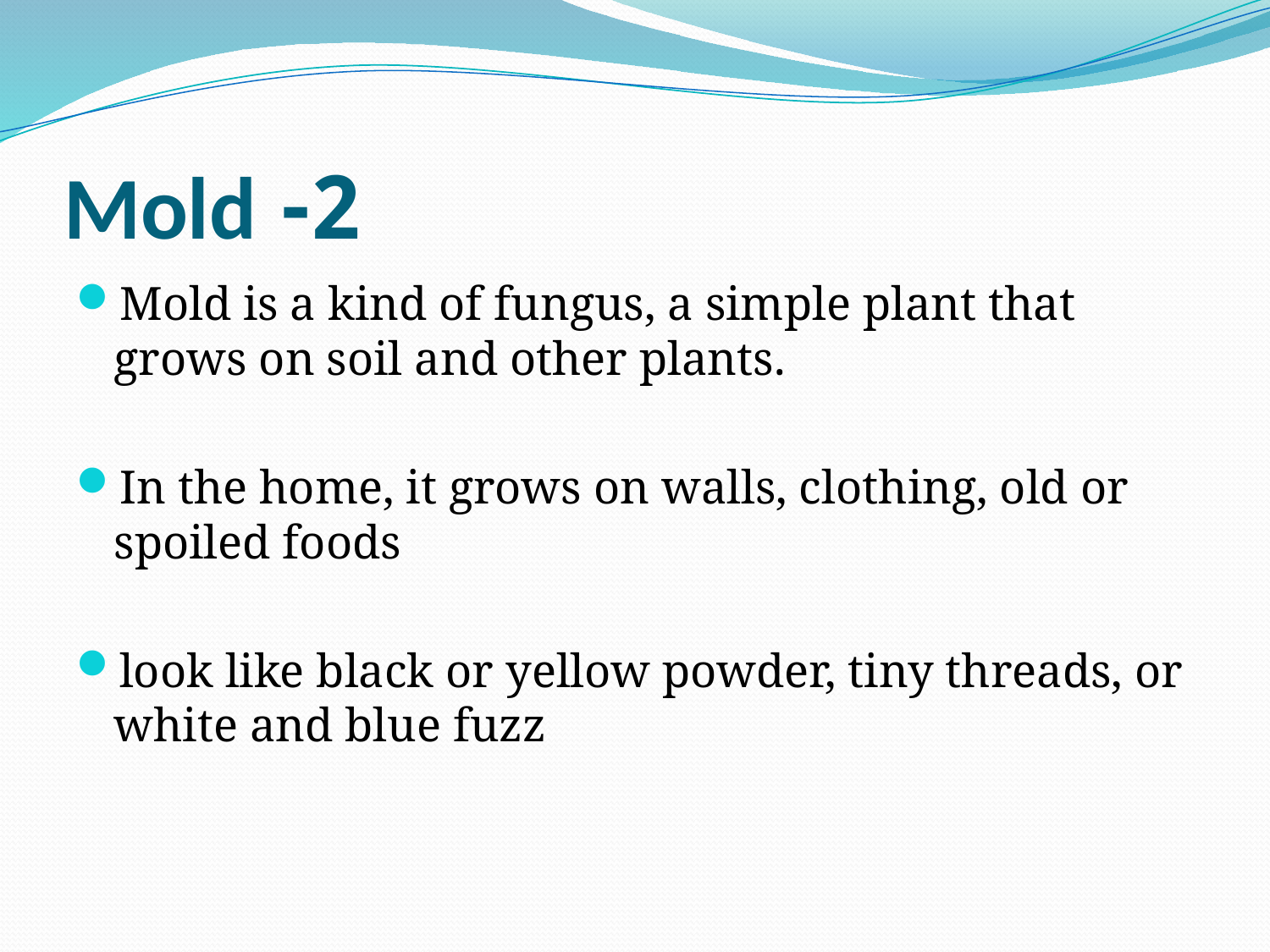

# 2- Mold
Mold is a kind of fungus, a simple plant that grows on soil and other plants.

In the home, it grows on walls, clothing, old or spoiled foods

look like black or yellow powder, tiny threads, or white and blue fuzz